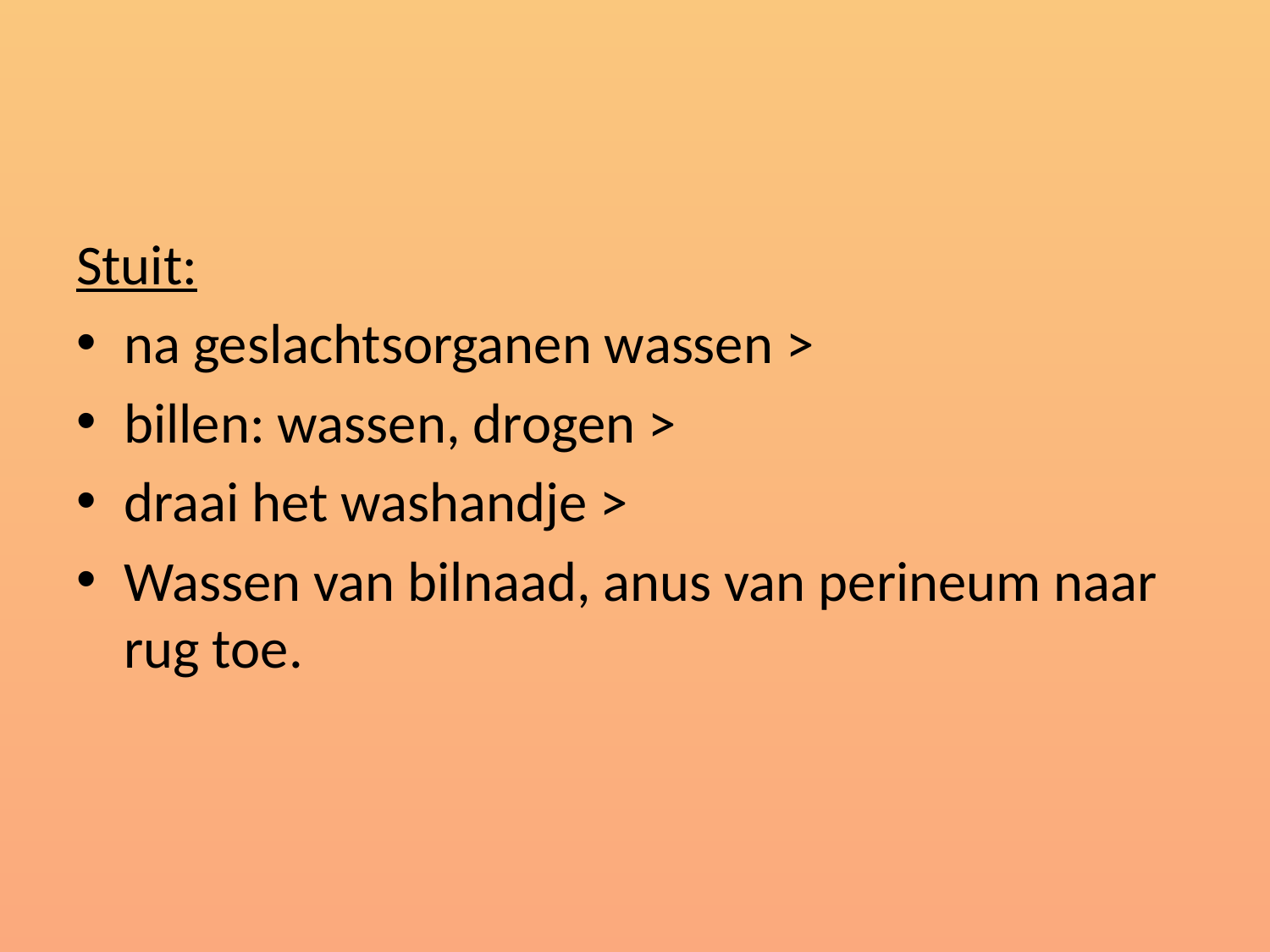

#
Stuit:
na geslachtsorganen wassen >
billen: wassen, drogen >
draai het washandje >
Wassen van bilnaad, anus van perineum naar rug toe.